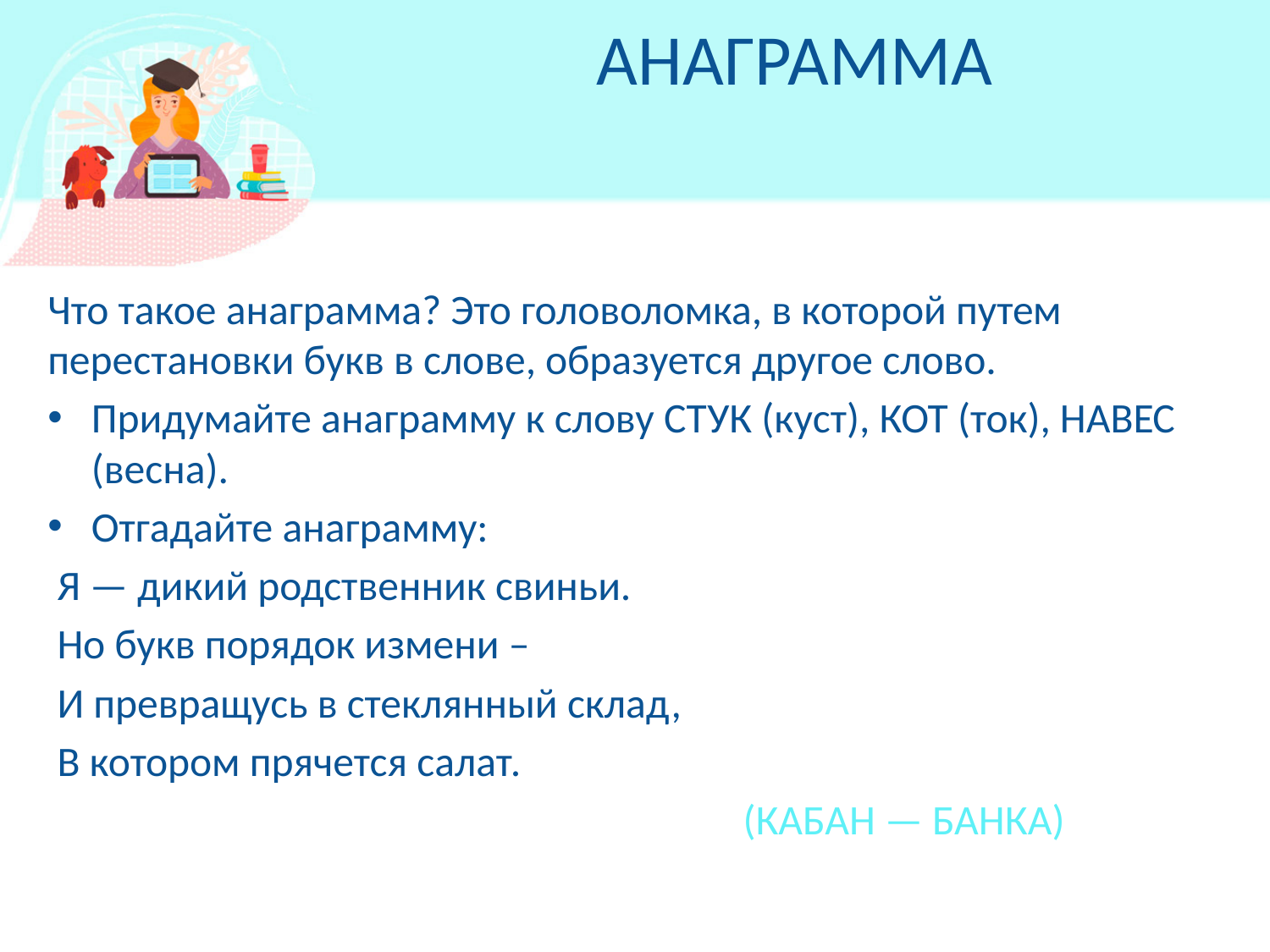

# АНАГРАММА
Что такое анаграмма? Это головоломка, в которой путем перестановки букв в слове, образуется другое слово.
Придумайте анаграмму к слову СТУК (куст), КОТ (ток), НАВЕС (весна).
Отгадайте анаграмму:
 Я — дикий родственник свиньи.
 Но букв порядок измени –
 И превращусь в стеклянный склад,
 В котором прячется салат.
                                                                         (КАБАН — БАНКА)